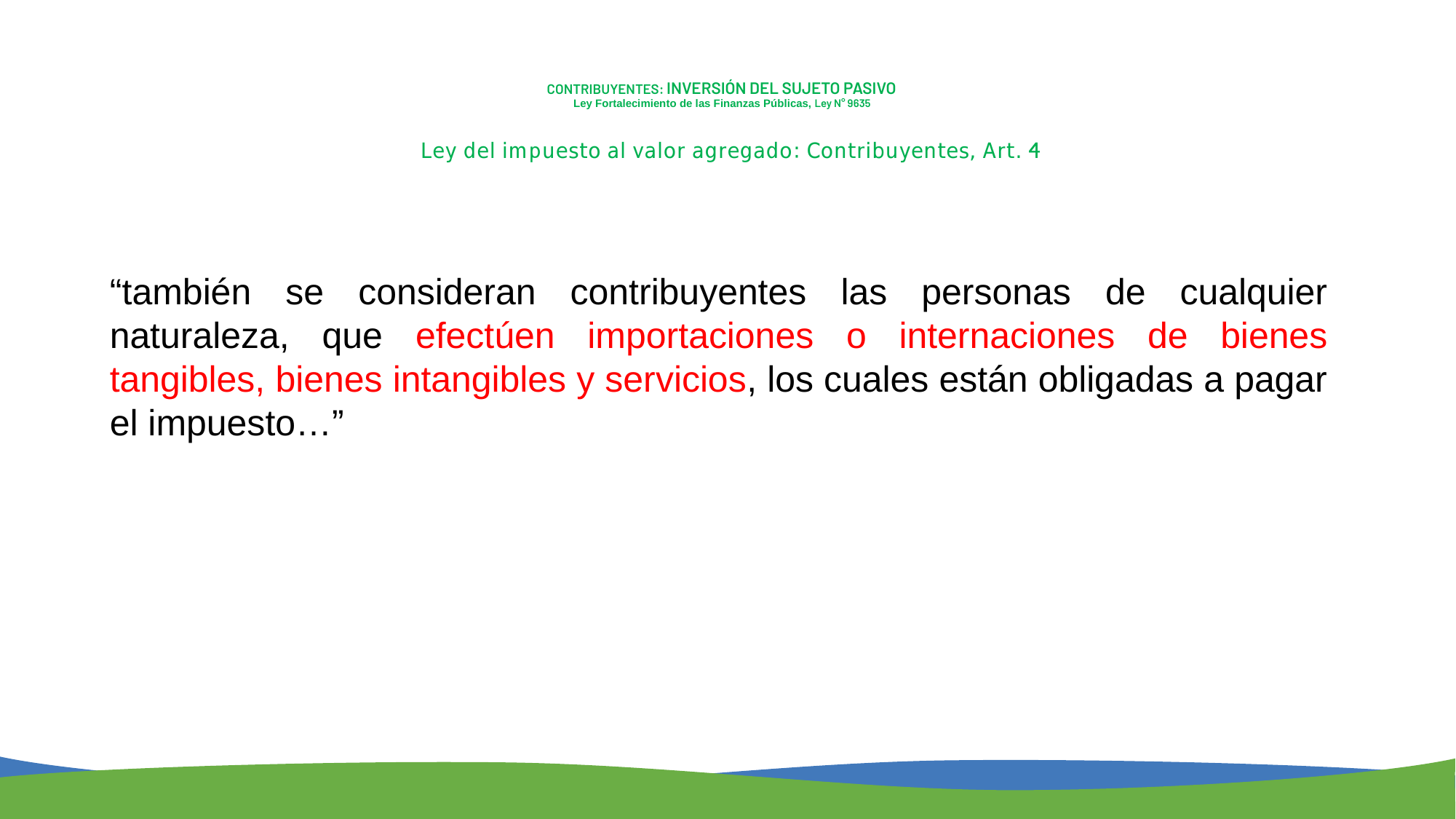

CONTRIBUYENTES: INVERSIÓN DEL SUJETO PASIVO
Ley Fortalecimiento de las Finanzas Públicas, Ley N° 9635
Ley del impuesto al valor agregado: Contribuyentes, Art. 4

“también se consideran contribuyentes las personas de cualquier naturaleza, que efectúen importaciones o internaciones de bienes tangibles, bienes intangibles y servicios, los cuales están obligadas a pagar el impuesto…”